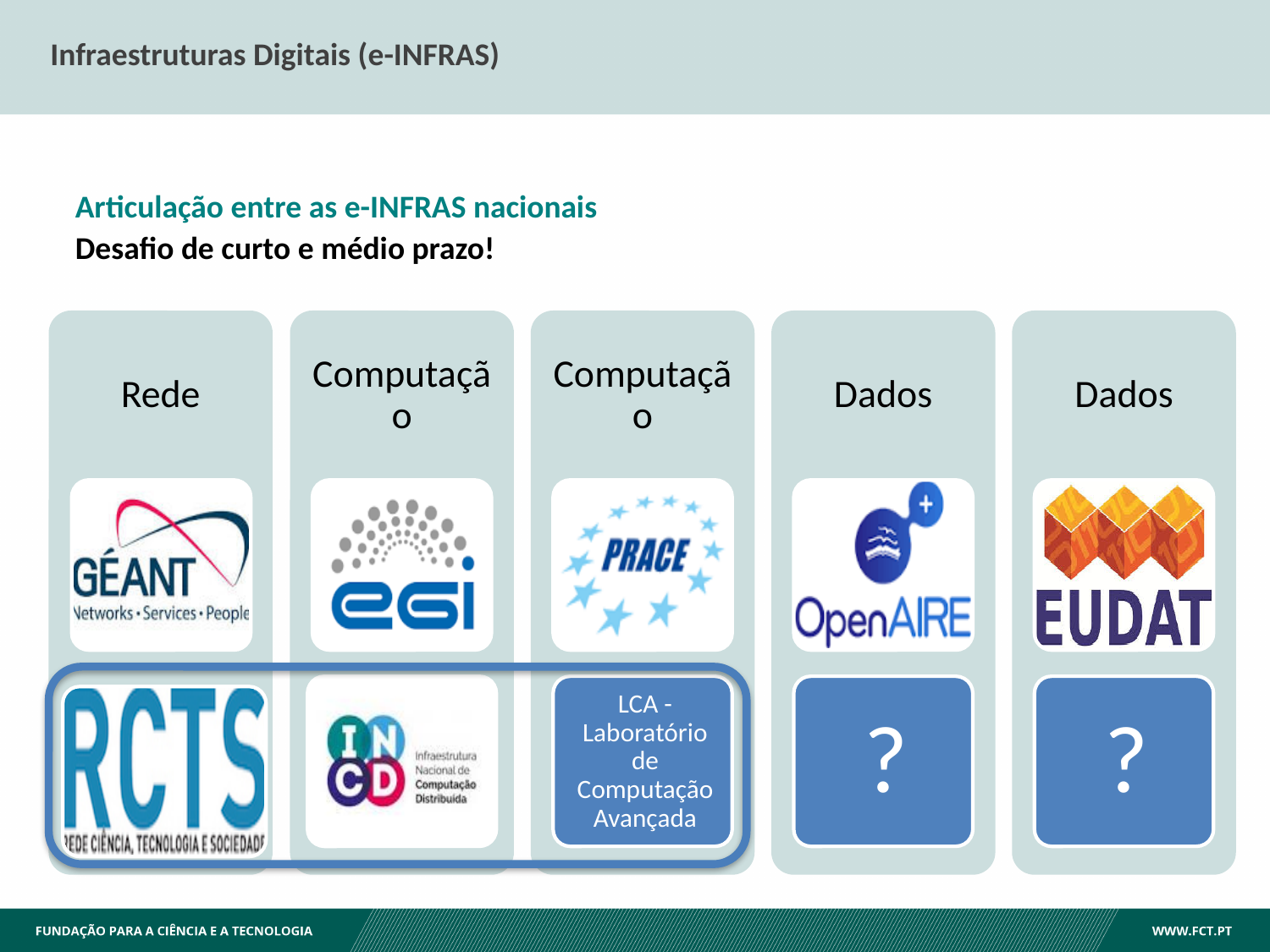

Infraestruturas Digitais (e-INFRAS)
Articulação entre as e-INFRAS nacionais
Desafio de curto e médio prazo!
Rede

Computação

Computação

LCA - Laboratório de Computação Avançada
Dados

?
Dados

?